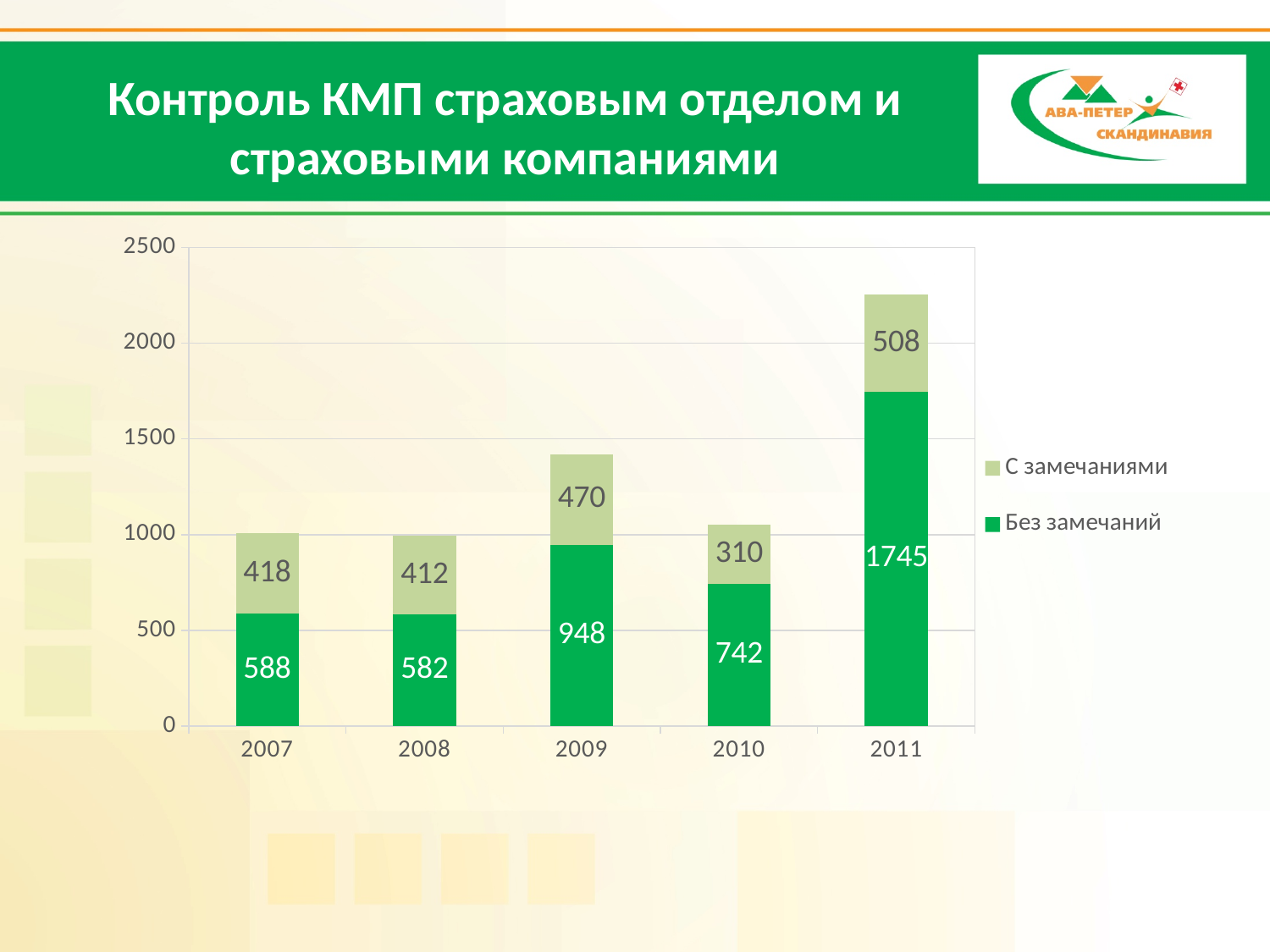

# Контроль КМП страховым отделом и страховыми компаниями

### Chart

| Category | Без замечаний | С замечаниями |
|---|---|---|
| 2007 | 588.0 | 418.0 |
| 2008 | 582.0 | 412.0 |
| 2009 | 948.0 | 470.0 |
| 2010 | 742.0 | 310.0 |
| 2011 | 1745.0 | 508.0 |